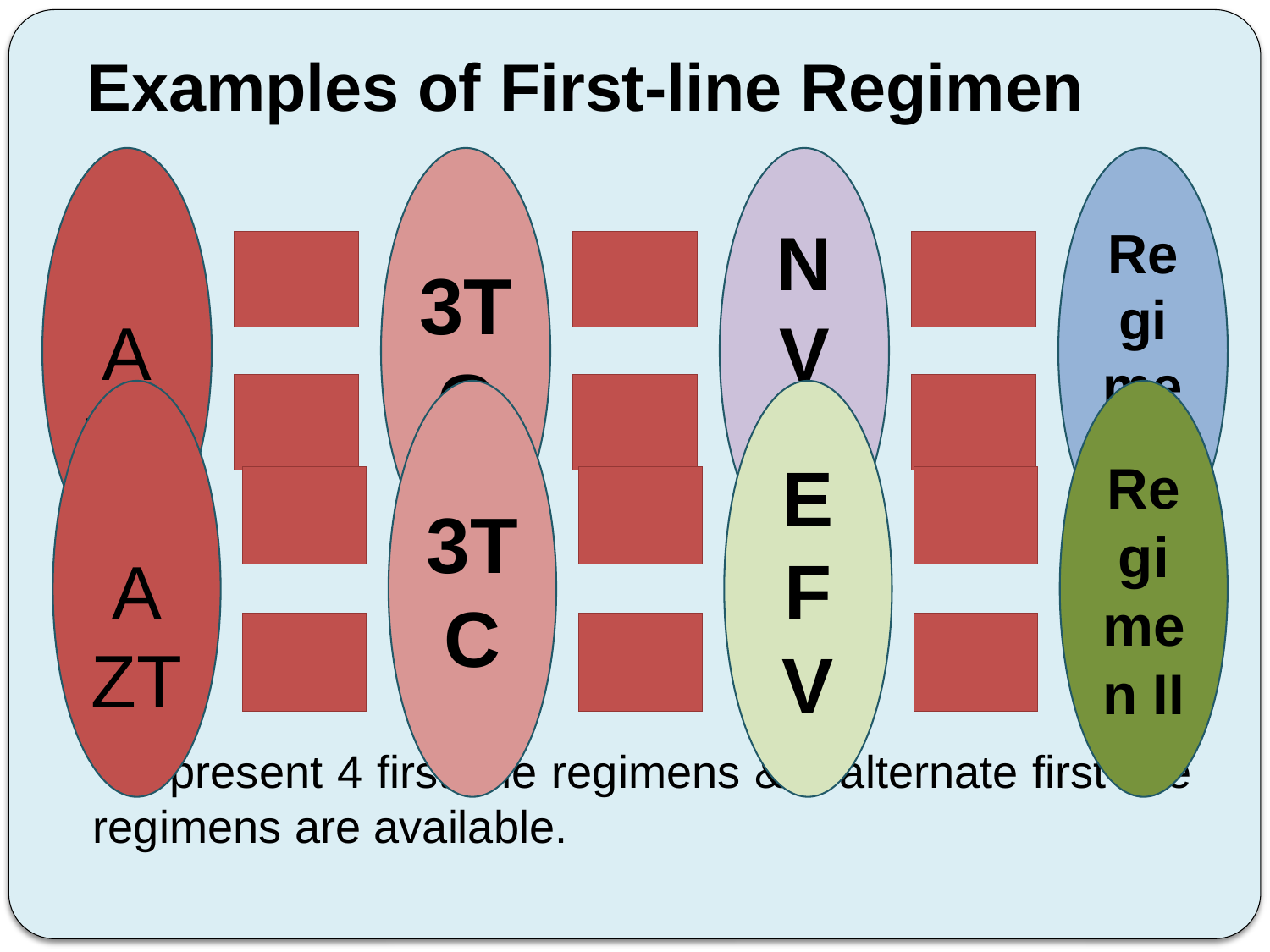

# Examples of First-line Regimen
 AZT
NVP
Regimen I
3TC
 AZT
EFV
Regimen II
3TC
    At present 4 first-line regimens & 4 alternate first line regimens are available.